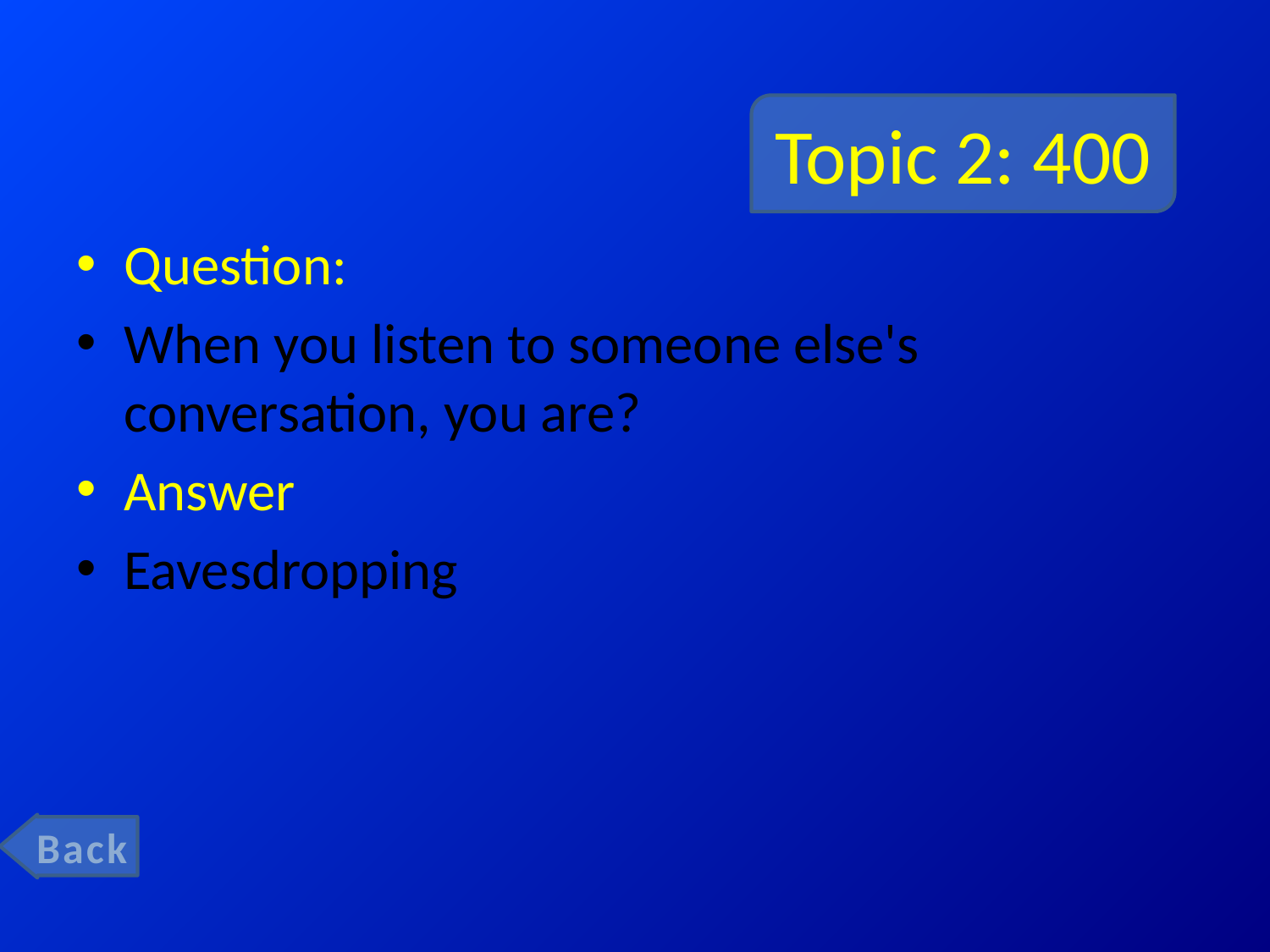

# Topic 2: 400

Question:
When you listen to someone else's conversation, you are?
Answer
Eavesdropping

Back